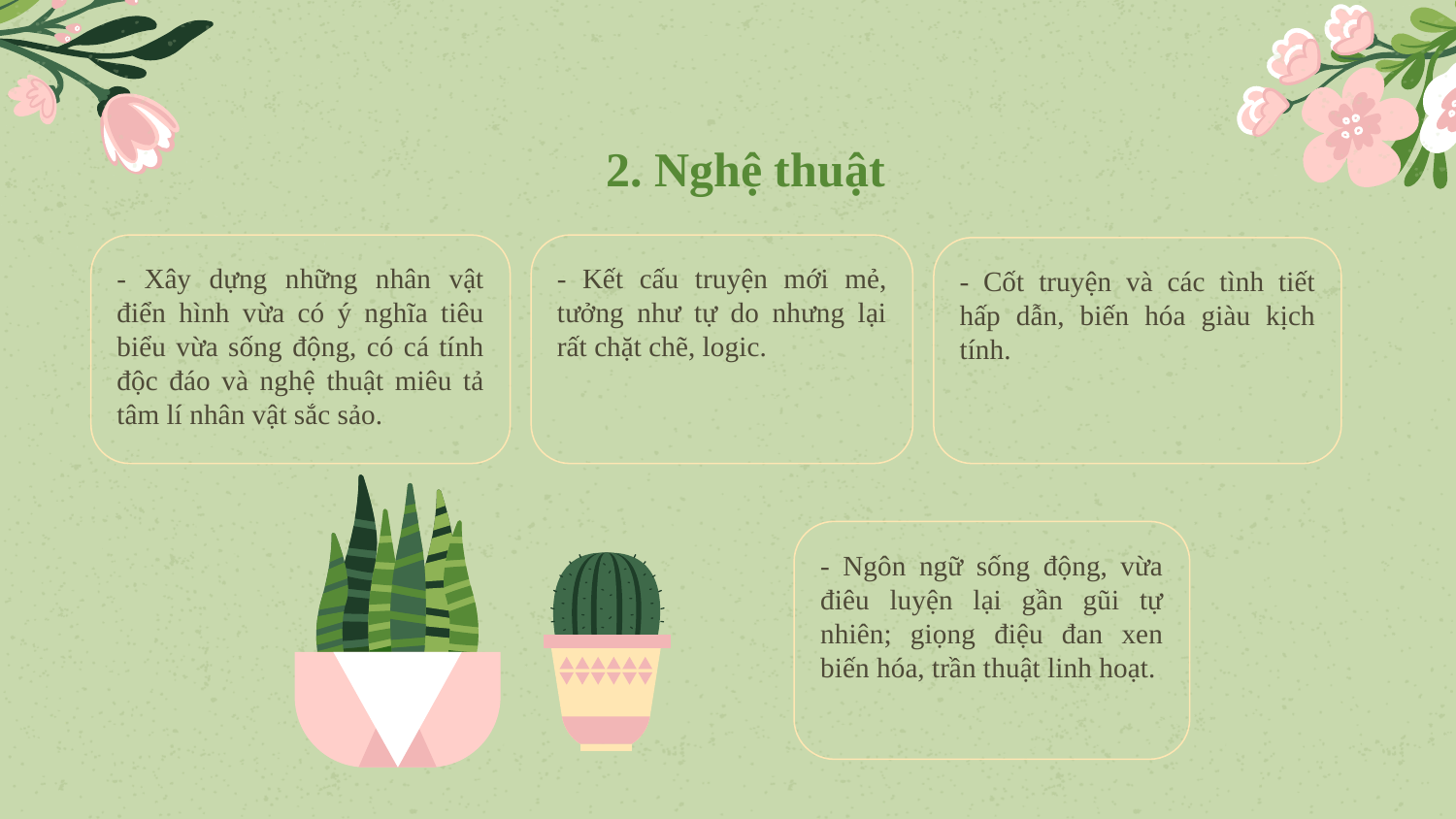

# 2. Nghệ thuật
- Xây dựng những nhân vật điển hình vừa có ý nghĩa tiêu biểu vừa sống động, có cá tính độc đáo và nghệ thuật miêu tả tâm lí nhân vật sắc sảo.
- Kết cấu truyện mới mẻ, tưởng như tự do nhưng lại rất chặt chẽ, logic.
- Cốt truyện và các tình tiết hấp dẫn, biến hóa giàu kịch tính.

- Ngôn ngữ sống động, vừa điêu luyện lại gần gũi tự nhiên; giọng điệu đan xen biến hóa, trần thuật linh hoạt.